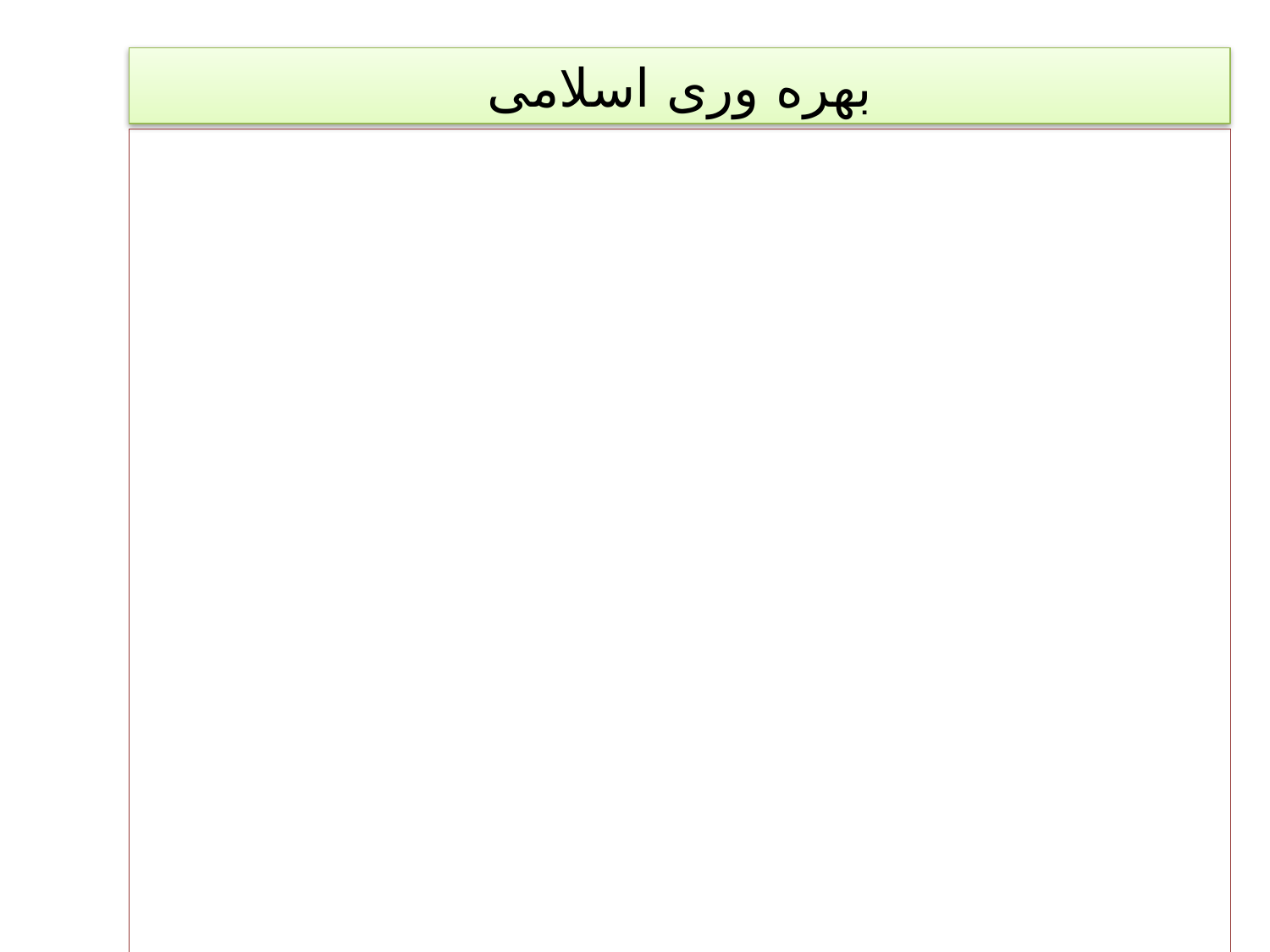

بهره وری اسلامی
مفهوم بهره وری اسلامی :
دراسلام بهره وری به معنای استفاده از نعمات الهی بر اساس دستور خداست.
اسلام شاخصهای بهره وری و روش آن را نیز مشخص کرده است.
عدم استفاده صحیح از نعمات الهی گناه و جرم محسوب می شود.